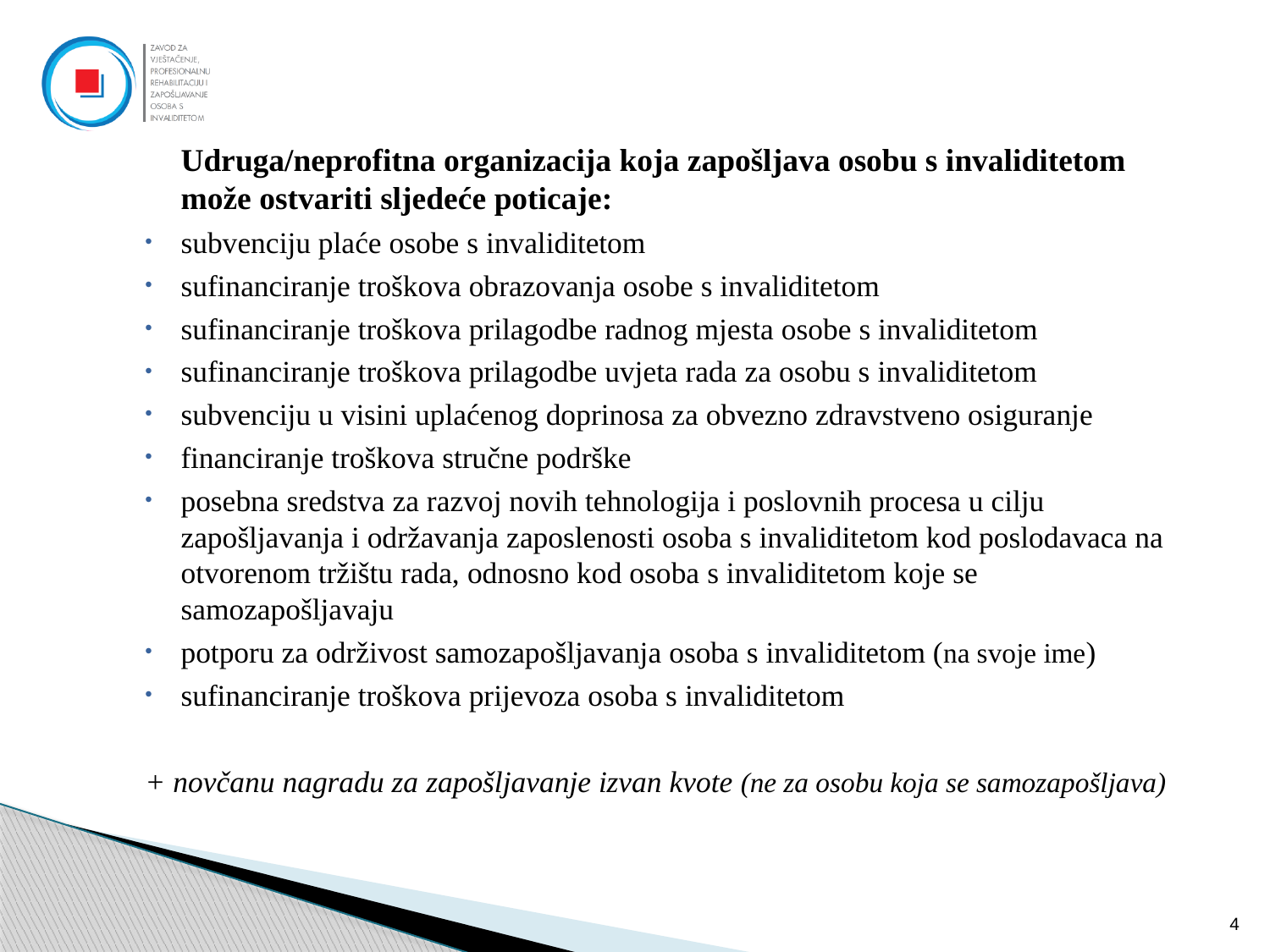

#
Udruga/neprofitna organizacija koja zapošljava osobu s invaliditetom može ostvariti sljedeće poticaje:
subvenciju plaće osobe s invaliditetom
sufinanciranje troškova obrazovanja osobe s invaliditetom
sufinanciranje troškova prilagodbe radnog mjesta osobe s invaliditetom
sufinanciranje troškova prilagodbe uvjeta rada za osobu s invaliditetom
subvenciju u visini uplaćenog doprinosa za obvezno zdravstveno osiguranje
financiranje troškova stručne podrške
posebna sredstva za razvoj novih tehnologija i poslovnih procesa u cilju zapošljavanja i održavanja zaposlenosti osoba s invaliditetom kod poslodavaca na otvorenom tržištu rada, odnosno kod osoba s invaliditetom koje se samozapošljavaju
potporu za održivost samozapošljavanja osoba s invaliditetom (na svoje ime)
sufinanciranje troškova prijevoza osoba s invaliditetom

+ novčanu nagradu za zapošljavanje izvan kvote (ne za osobu koja se samozapošljava)

4